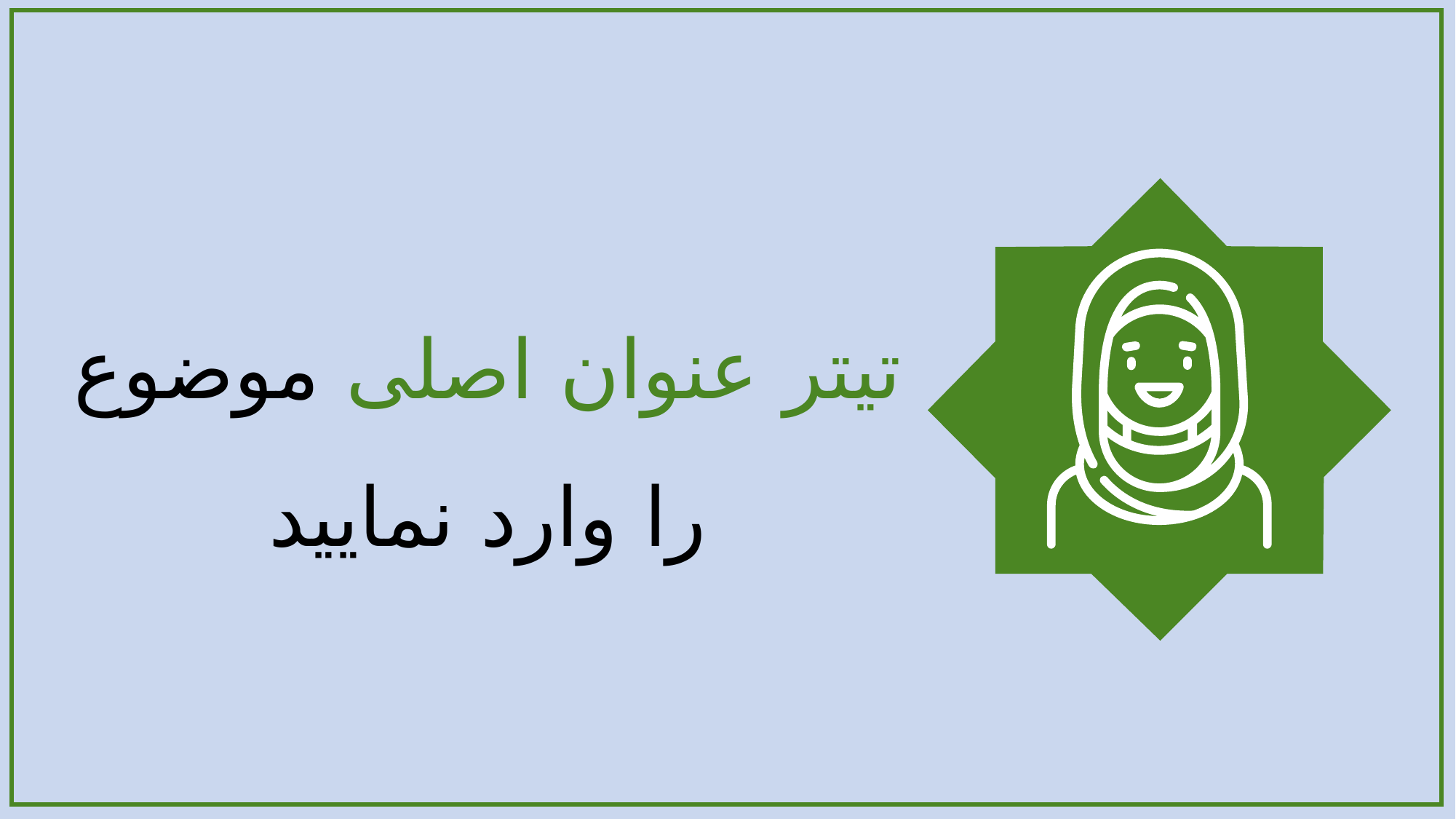

تیتر عنوان اصلی موضوع را وارد نمایید